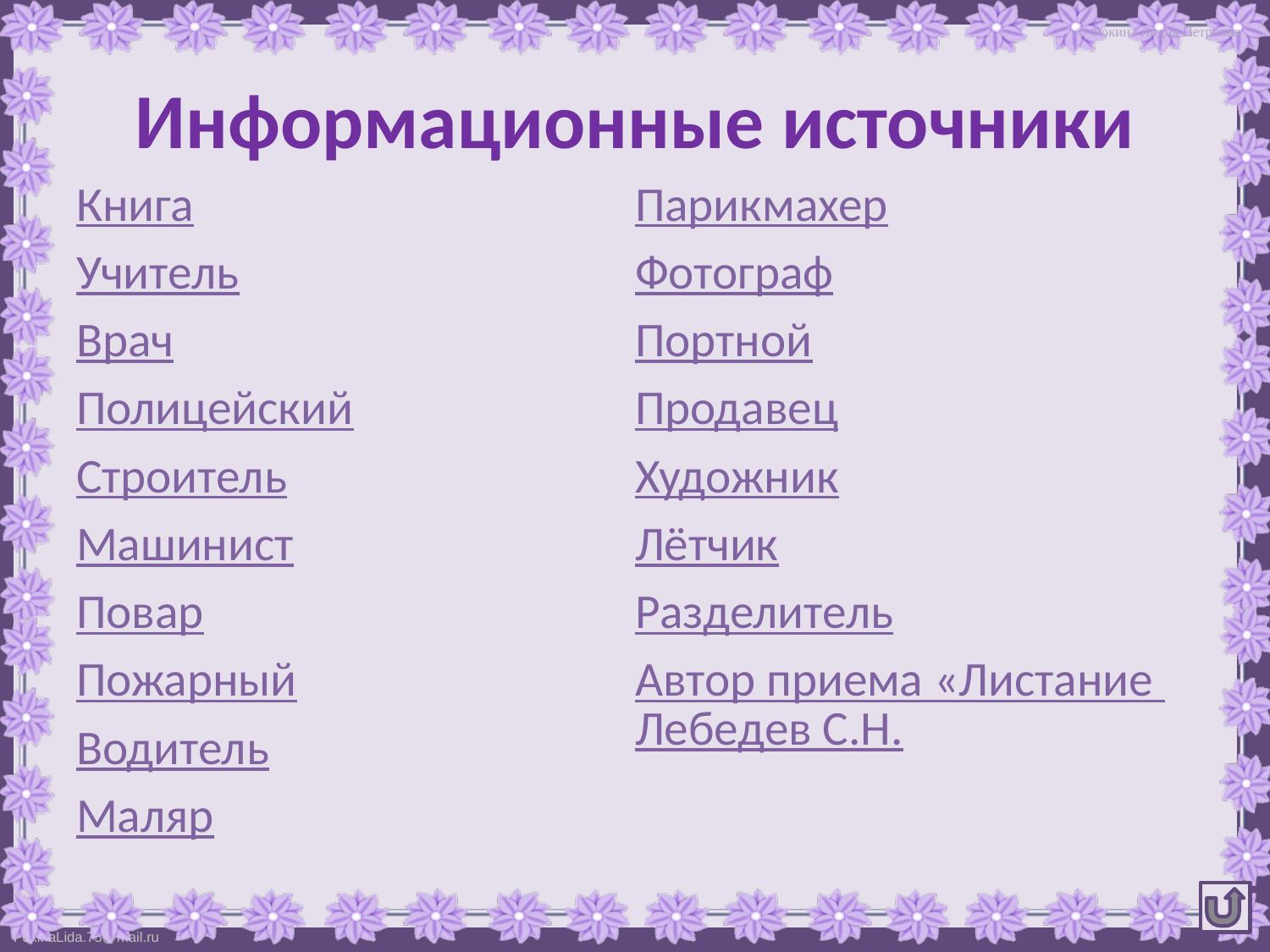

# Информационные источники
Книга
Учитель
Врач
Полицейский
Строитель
Машинист
Повар
Пожарный
Водитель
Маляр
Парикмахер
Фотограф
Портной
Продавец
Художник
Лётчик
Разделитель
Автор приема «Листание Лебедев С.Н.